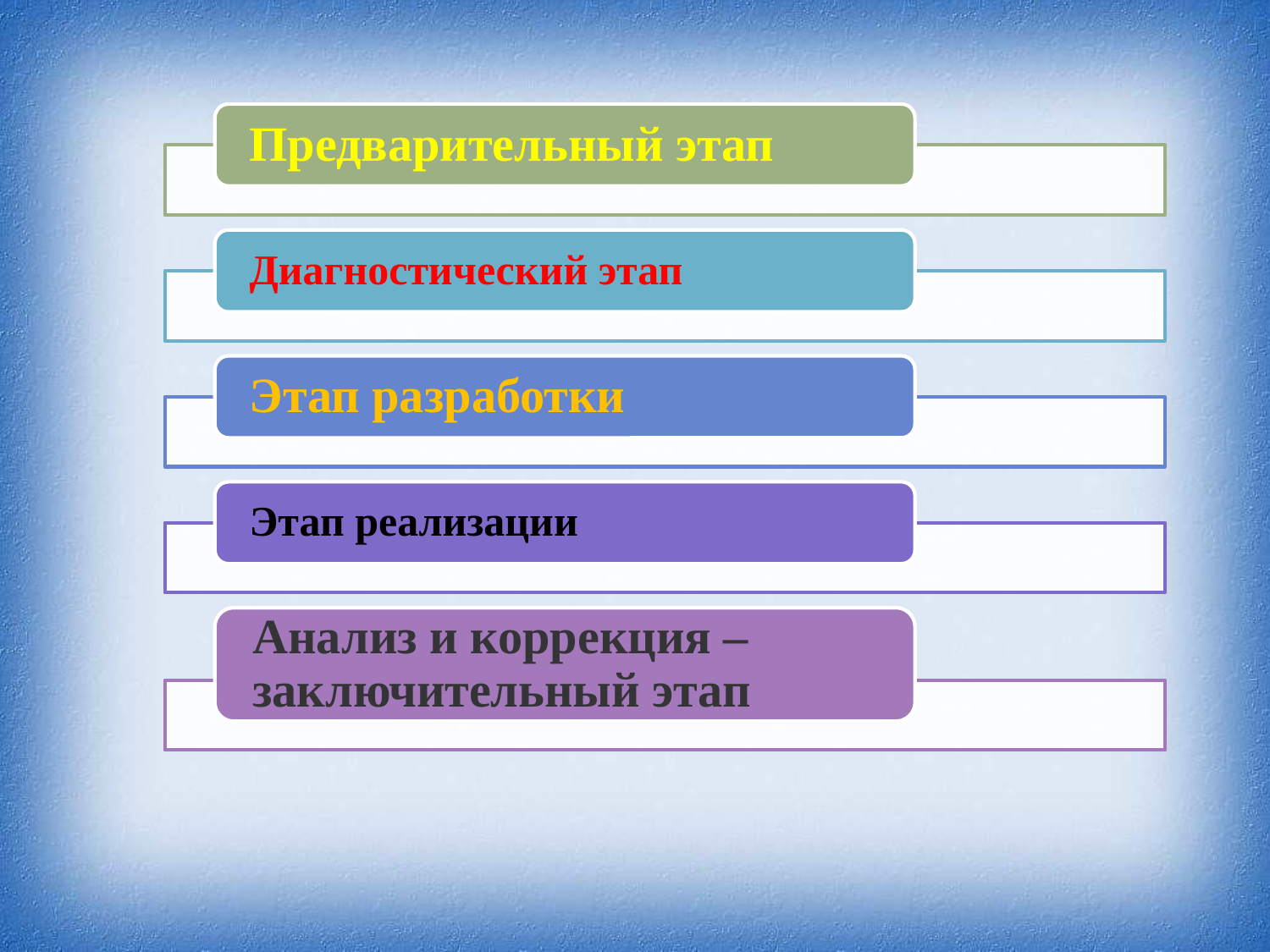

Предварительный этап
Диагностический этап
Этап разработки
Этап реализации
Анализ и коррекция – заключительный этап